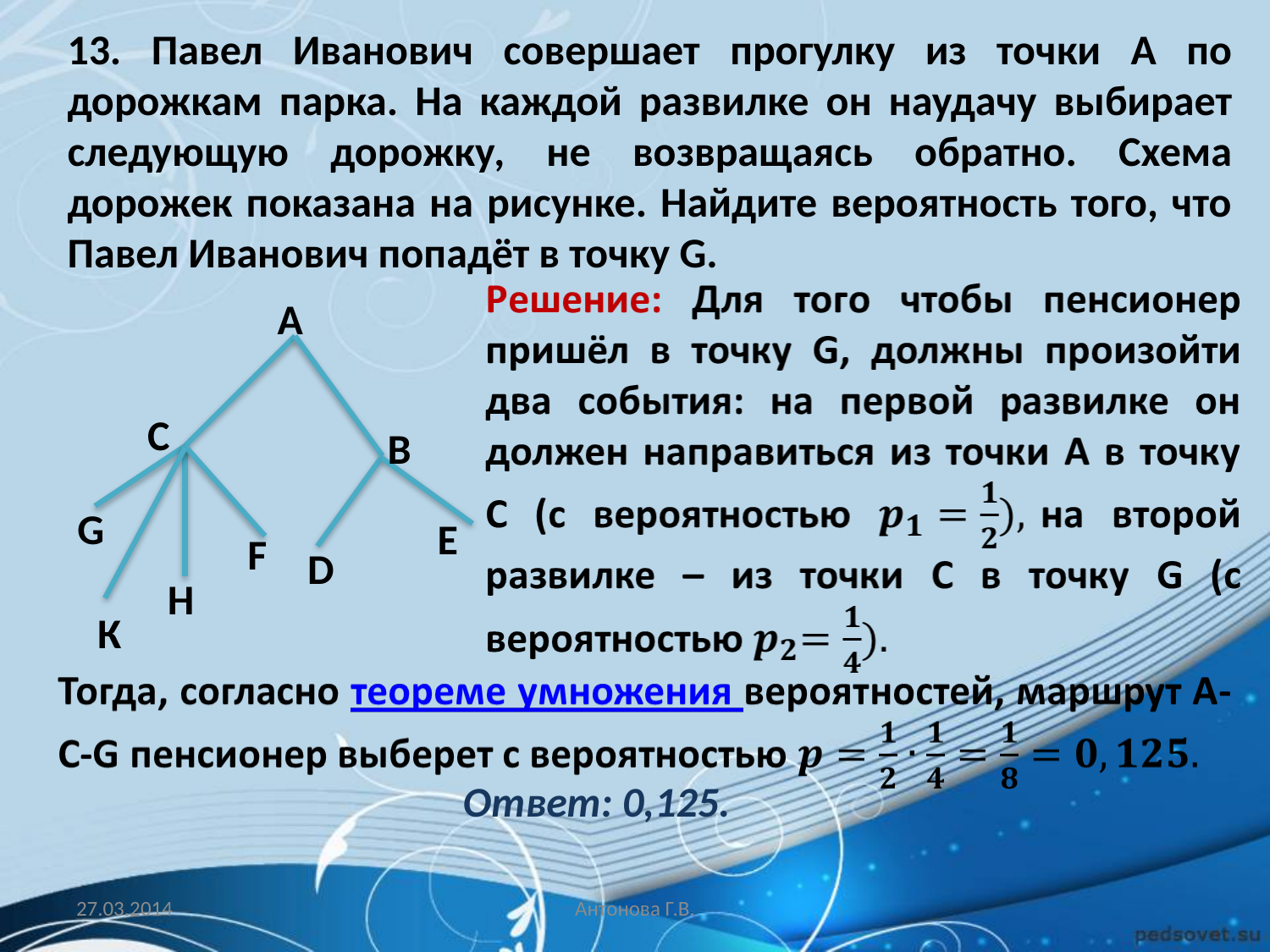

13. Павел Иванович совершает прогулку из точки А по дорожкам парка. На каждой развилке он наудачу выбирает следующую дорожку, не возвращаясь обратно. Схема дорожек показана на рисунке. Найдите вероятность того, что Павел Иванович попадёт в точку G.

A
C
B
G
E
F
D
H
К

Ответ: 0,125.
27.03.2014
Антонова Г.В.